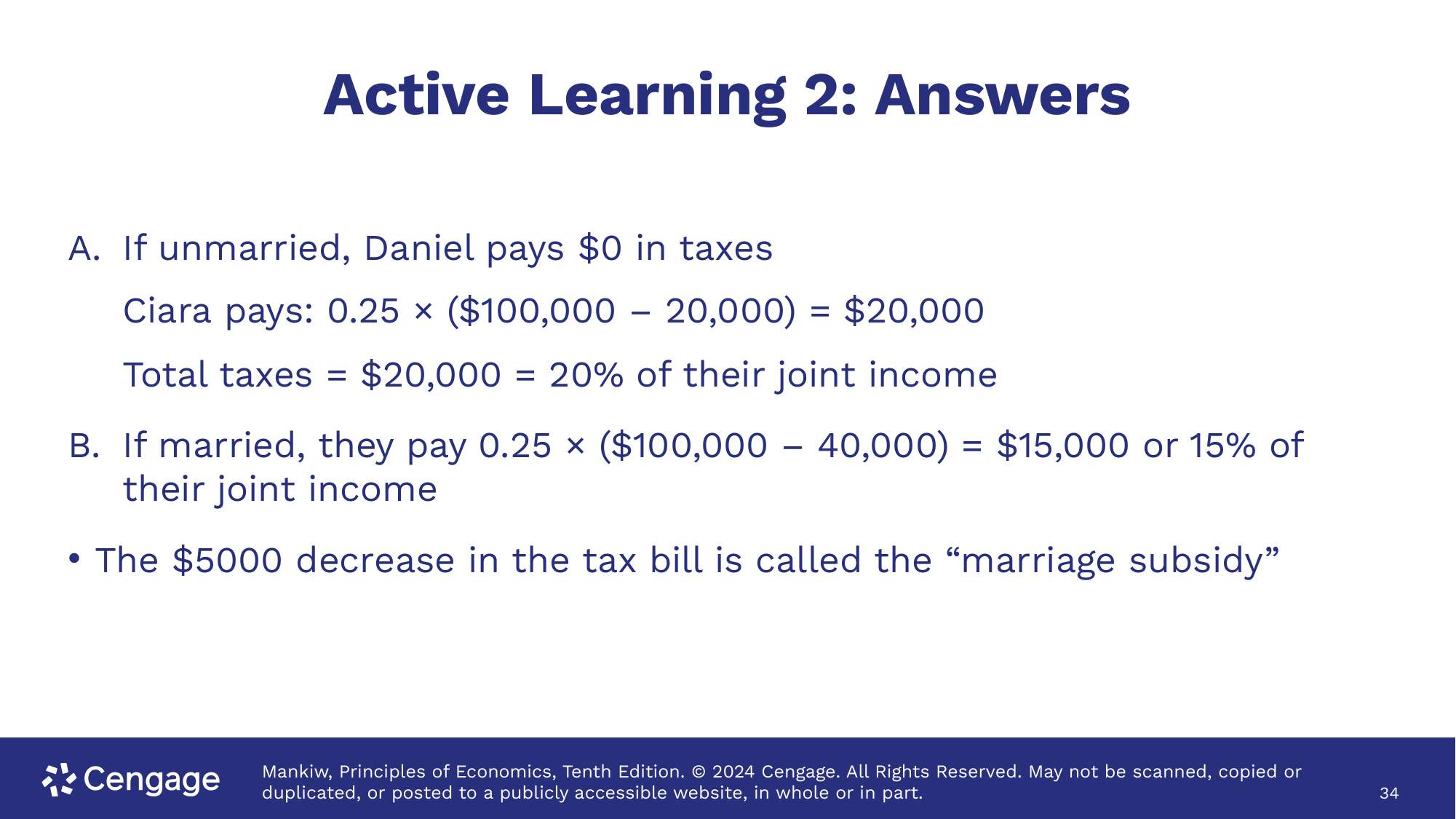

# Active Learning 2: Answers
If unmarried, Daniel pays $0 in taxes
Ciara pays: 0.25 × ($100,000 – 20,000) = $20,000
Total taxes = $20,000 = 20% of their joint income
If married, they pay 0.25 × ($100,000 – 40,000) = $15,000 or 15% of their joint income
The $5000 decrease in the tax bill is called the “marriage subsidy”